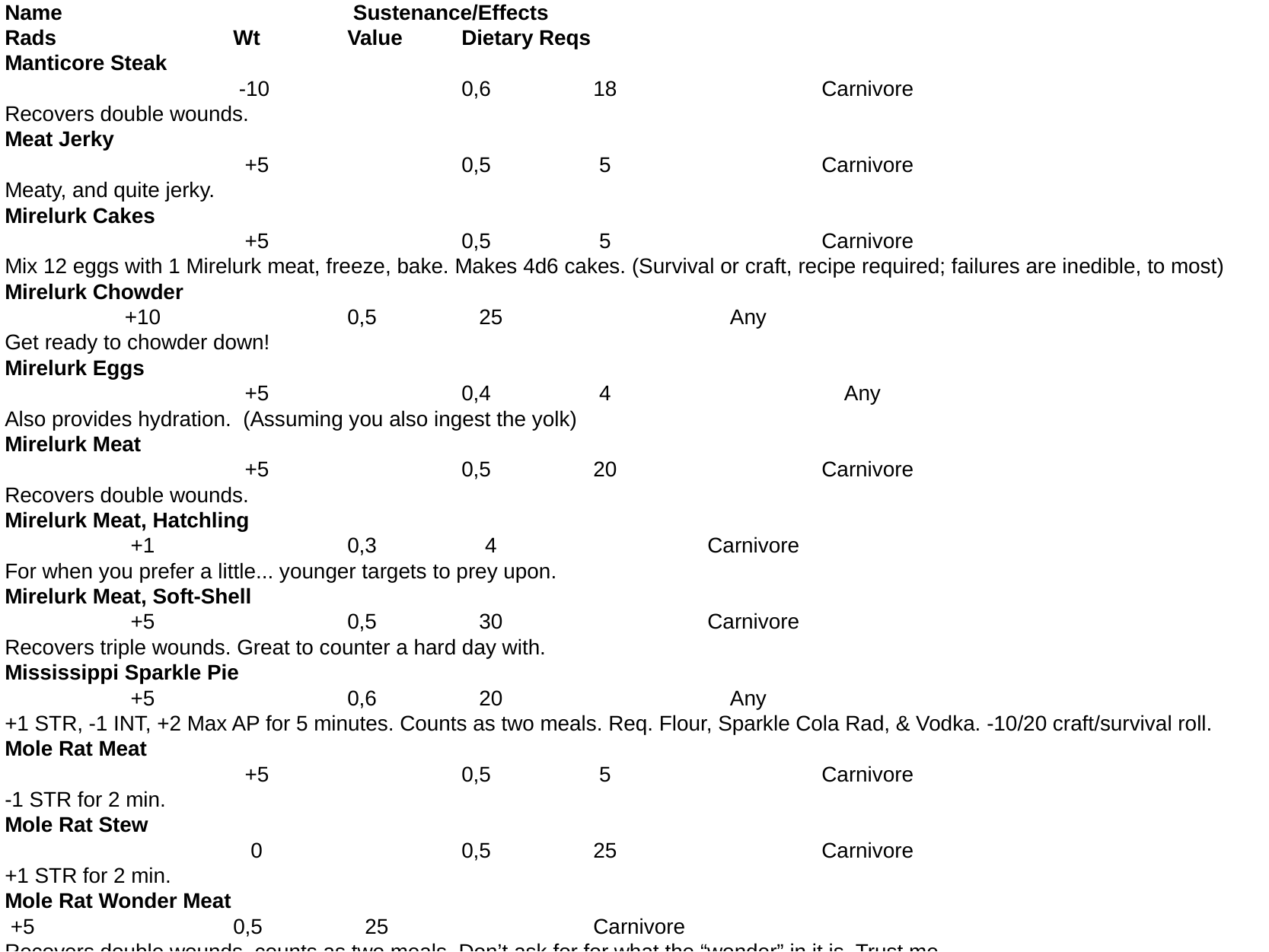

Name			 Sustenance/Effects 							Rads		Wt	Value 	Dietary Reqs
Manticore Steak 												 -10		0,6	   18		   Carnivore
Recovers double wounds.
Meat Jerky													  +5 		0,5	    5		   Carnivore
Meaty, and quite jerky.
Mirelurk Cakes 												  +5		0,5	    5		   Carnivore
Mix 12 eggs with 1 Mirelurk meat, freeze, bake. Makes 4d6 cakes. (Survival or craft, recipe required; failures are inedible, to most)
Mirelurk Chowder 											 +10		0,5	   25		       Any
Get ready to chowder down!
Mirelurk Eggs												  +5		0,4	    4		       Any
Also provides hydration.  (Assuming you also ingest the yolk)
Mirelurk Meat												  +5		0,5	   20		   Carnivore
Recovers double wounds.
Mirelurk Meat, Hatchling 										  +1		0,3	    4		   Carnivore
For when you prefer a little... younger targets to prey upon.
Mirelurk Meat, Soft-Shell 										  +5		0,5	   30	 	   Carnivore
Recovers triple wounds. Great to counter a hard day with.
Mississippi Sparkle Pie										  +5		0,6	   20		       Any
+1 STR, -1 INT, +2 Max AP for 5 minutes. Counts as two meals. Req. Flour, Sparkle Cola Rad, & Vodka. -10/20 craft/survival roll.
Mole Rat Meat 												  +5		0,5	    5		   Carnivore
-1 STR for 2 min.
Mole Rat Stew												   0		0,5	   25		   Carnivore
+1 STR for 2 min.
Mole Rat Wonder Meat										  +5		0,5	   25		   Carnivore
Recovers double wounds, counts as two meals. Don’t ask for for what the “wonder” in it is. Trust me.
Moonlight Flower											  +1		0,1	   10		   Herbivore
Glows in the dark.
Moon Pie													  +5 		0,2	    5		       Any
Note: Does not actually contain any moon. You may however moon said pie.
MRE														   0 		1/4	   50		       Any
Meal, Rarely Edible. Counts as five meals. But... has a slight chance of being less than healthy to consume.
Mutfruit													  +5		0,4	    5		   Herbivore
Also provides hydration.
Nightstalker Tail												  +5		0,5	   18		   Carnivore
Does not provide sustenance, still recovers wounds.
Noodles													  +5		0,4	    5		   Herbivore
It’s kind of a no deal if you don’t have any water to prepare them in.